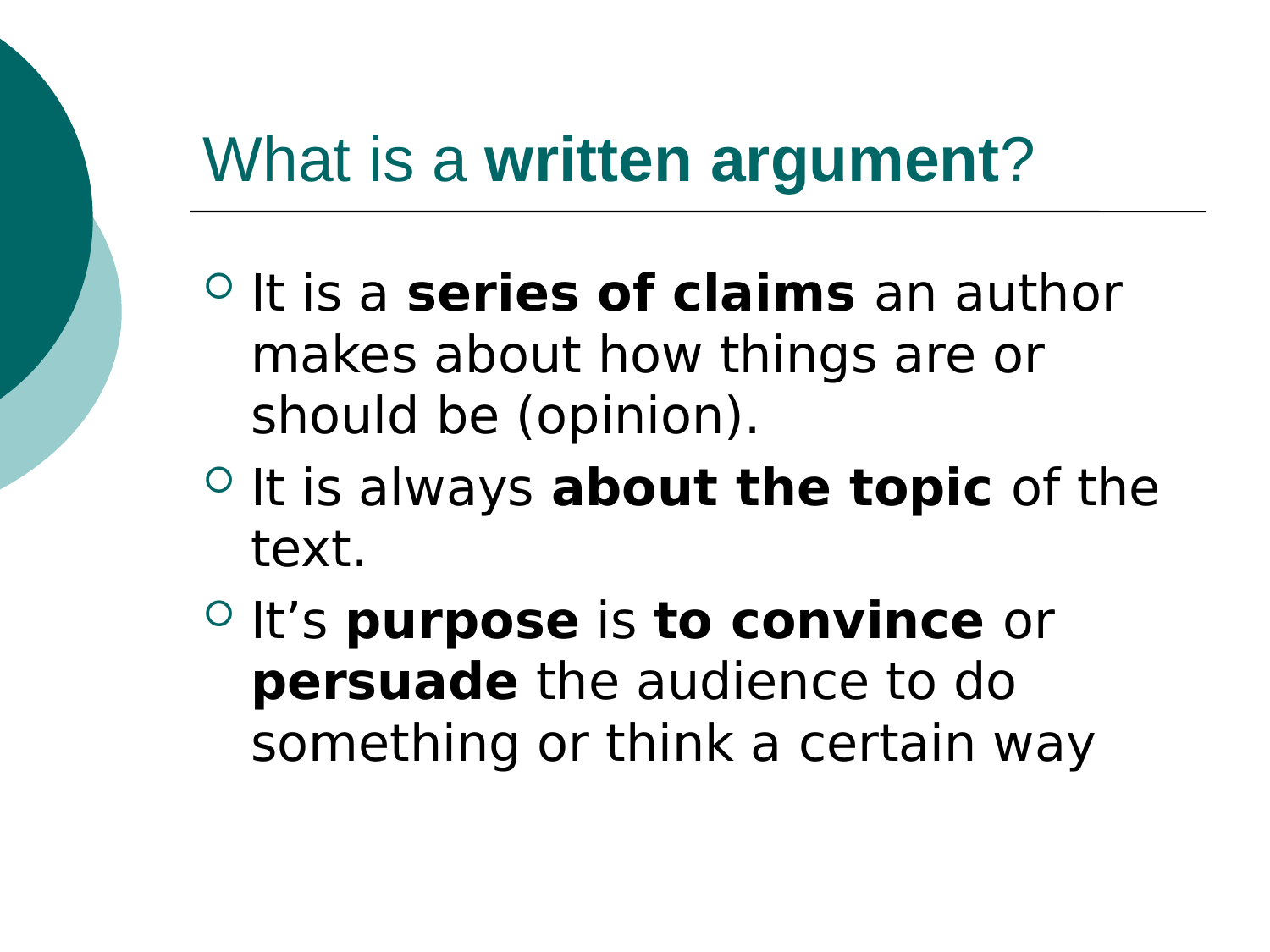

# What is a written argument?
It is a series of claims an author makes about how things are or should be (opinion).
It is always about the topic of the text.
It’s purpose is to convince or persuade the audience to do something or think a certain way